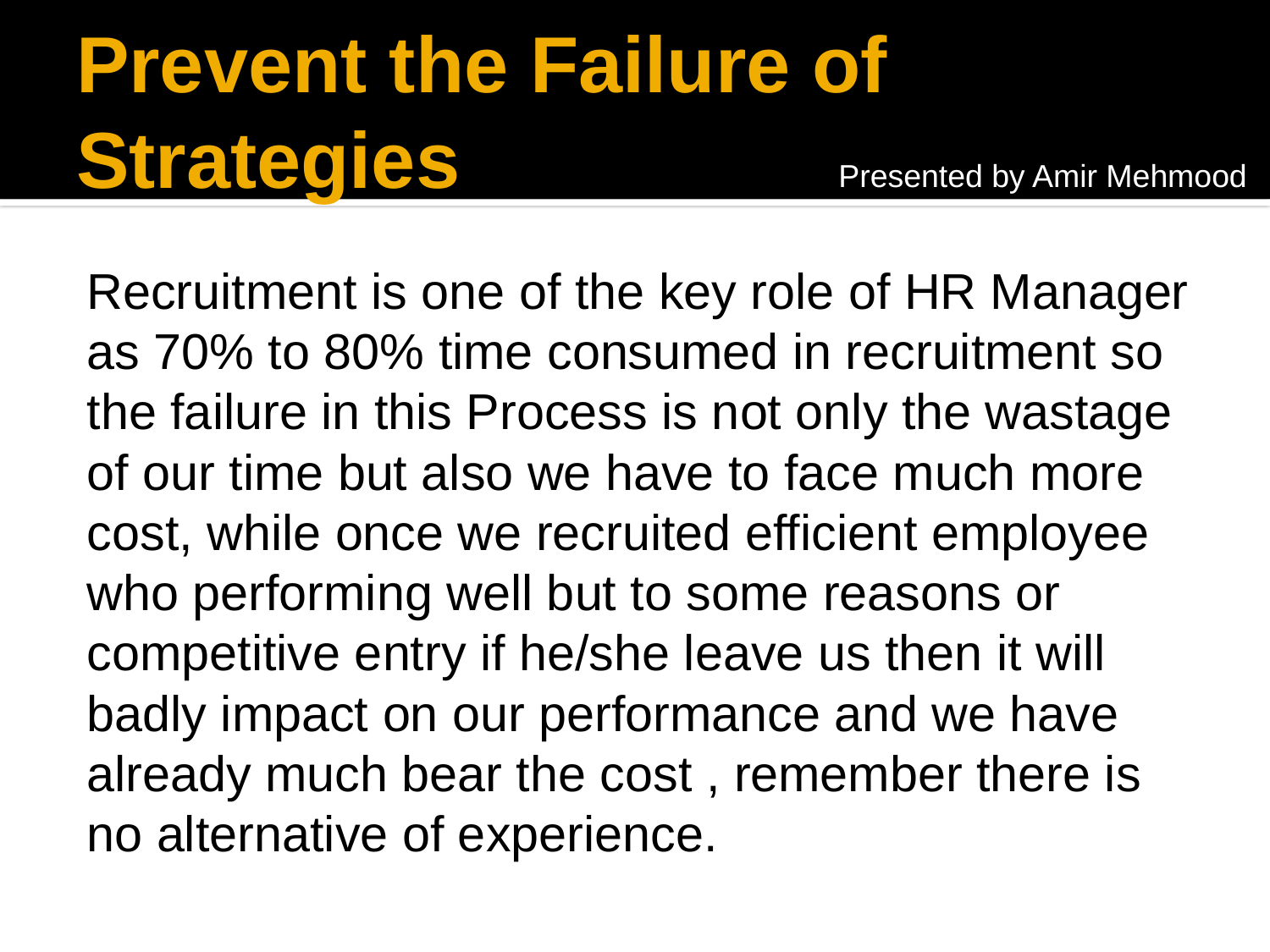

# Prevent the Failure of Strategies
Presented by Amir Mehmood
Recruitment is one of the key role of HR Manager as 70% to 80% time consumed in recruitment so the failure in this Process is not only the wastage of our time but also we have to face much more cost, while once we recruited efficient employee who performing well but to some reasons or competitive entry if he/she leave us then it will badly impact on our performance and we have already much bear the cost , remember there is no alternative of experience.